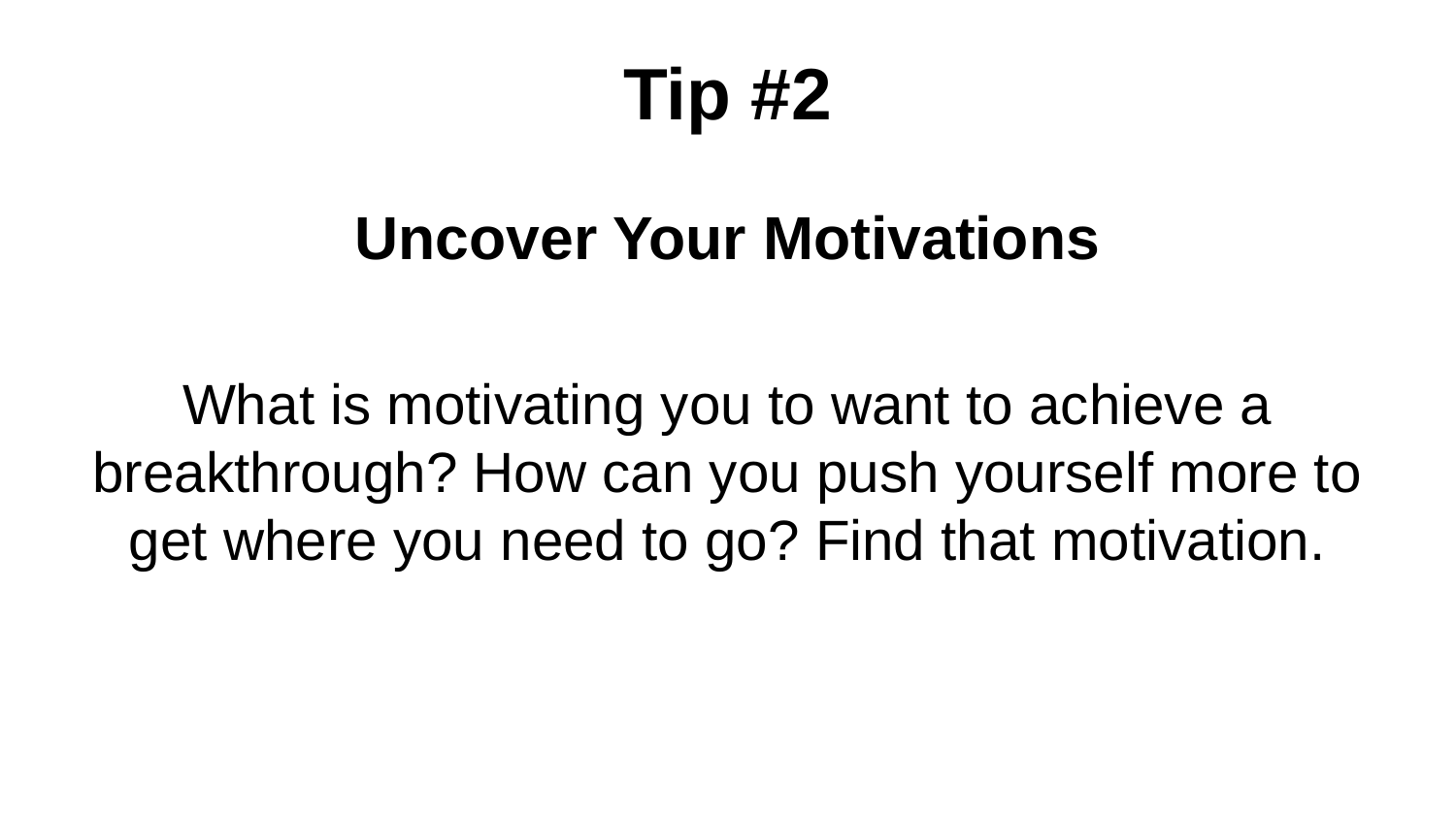

# Tip #2

Uncover Your Motivations

What is motivating you to want to achieve a breakthrough? How can you push yourself more to get where you need to go? Find that motivation.